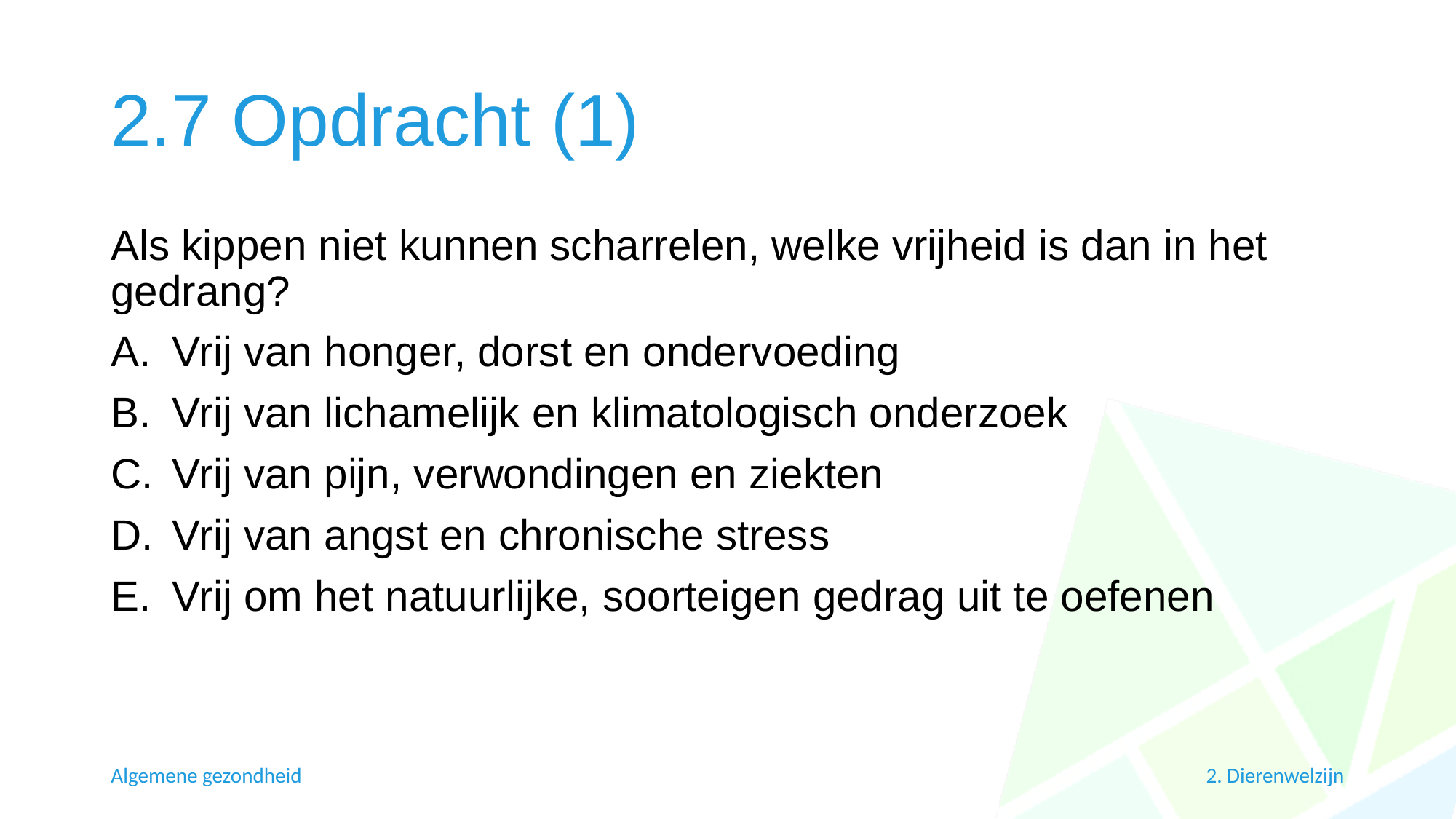

# 2.7 Opdracht (1)
Als kippen niet kunnen scharrelen, welke vrijheid is dan in het gedrang?
Vrij van honger, dorst en ondervoeding
Vrij van lichamelijk en klimatologisch onderzoek
Vrij van pijn, verwondingen en ziekten
Vrij van angst en chronische stress
Vrij om het natuurlijke, soorteigen gedrag uit te oefenen
Algemene gezondheid
2. Dierenwelzijn